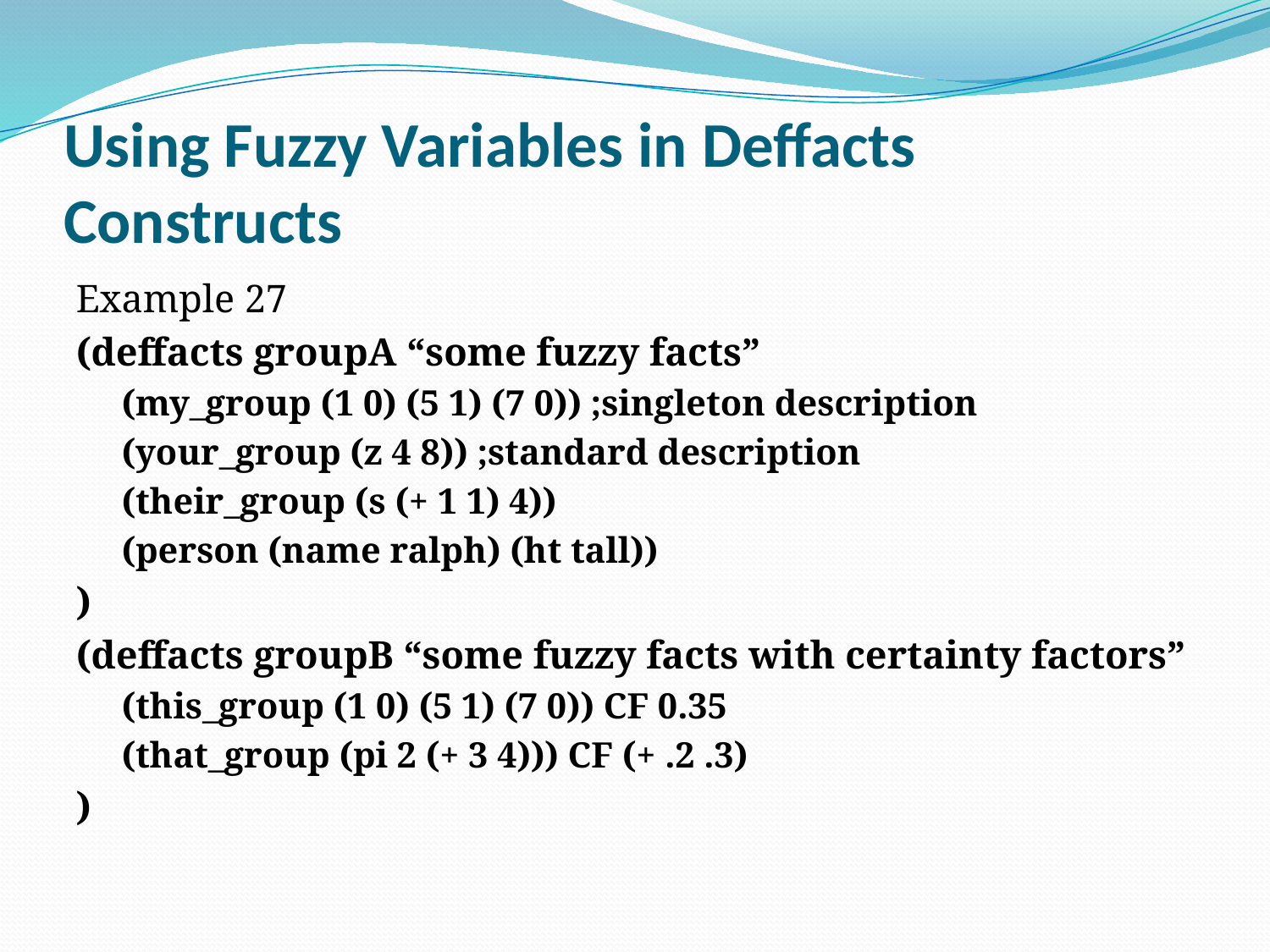

# Using Fuzzy Variables in Deffacts Constructs
Example 27
(deffacts groupA “some fuzzy facts”
(my_group (1 0) (5 1) (7 0)) ;singleton description
(your_group (z 4 8)) ;standard description
(their_group (s (+ 1 1) 4))
(person (name ralph) (ht tall))
)
(deffacts groupB “some fuzzy facts with certainty factors”
(this_group (1 0) (5 1) (7 0)) CF 0.35
(that_group (pi 2 (+ 3 4))) CF (+ .2 .3)
)